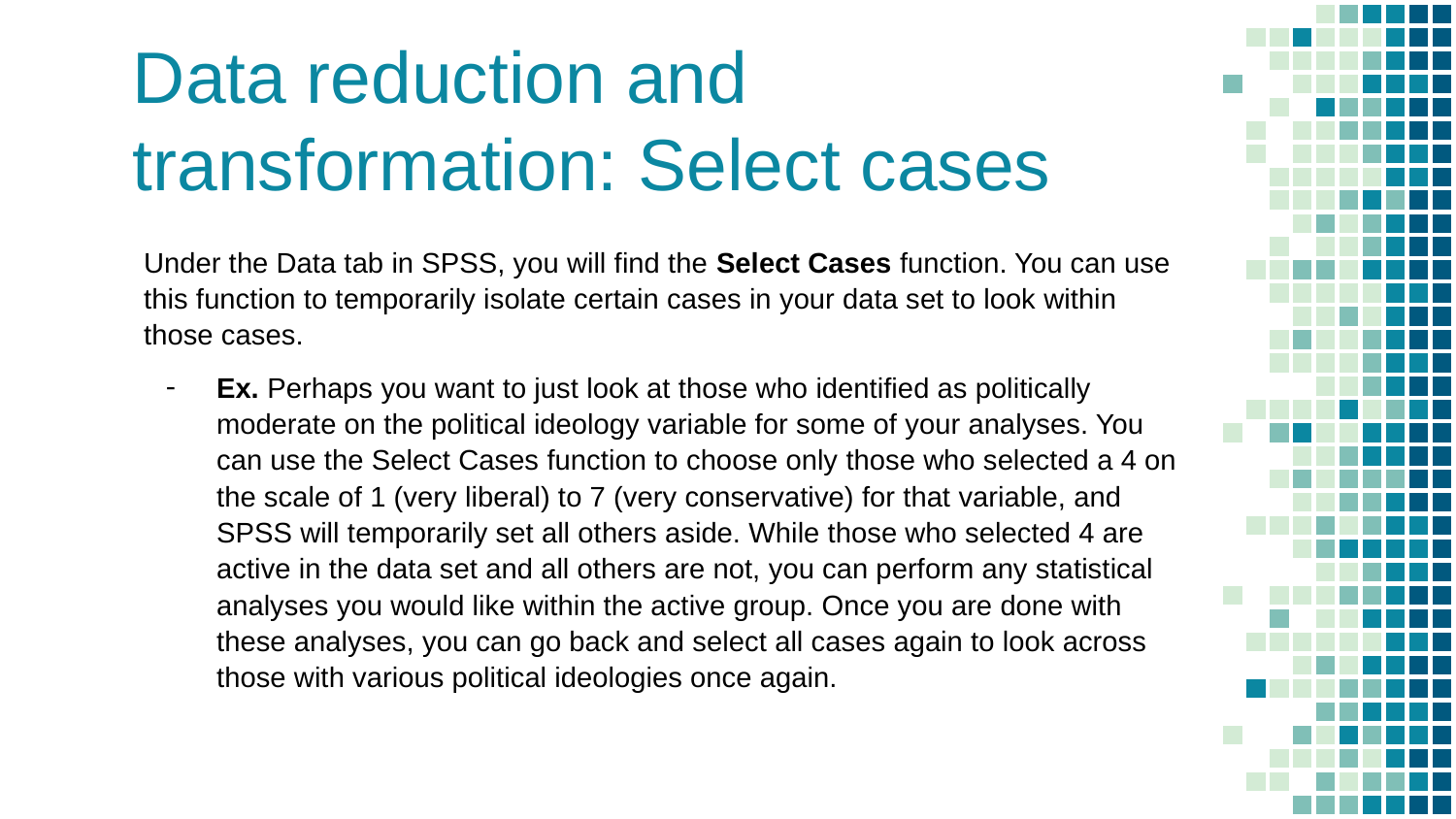

# Data reduction and transformation: Select cases

Under the Data tab in SPSS, you will find the Select Cases function. You can use this function to temporarily isolate certain cases in your data set to look within those cases.
Ex. Perhaps you want to just look at those who identified as politically moderate on the political ideology variable for some of your analyses. You can use the Select Cases function to choose only those who selected a 4 on the scale of 1 (very liberal) to 7 (very conservative) for that variable, and SPSS will temporarily set all others aside. While those who selected 4 are active in the data set and all others are not, you can perform any statistical analyses you would like within the active group. Once you are done with these analyses, you can go back and select all cases again to look across those with various political ideologies once again.